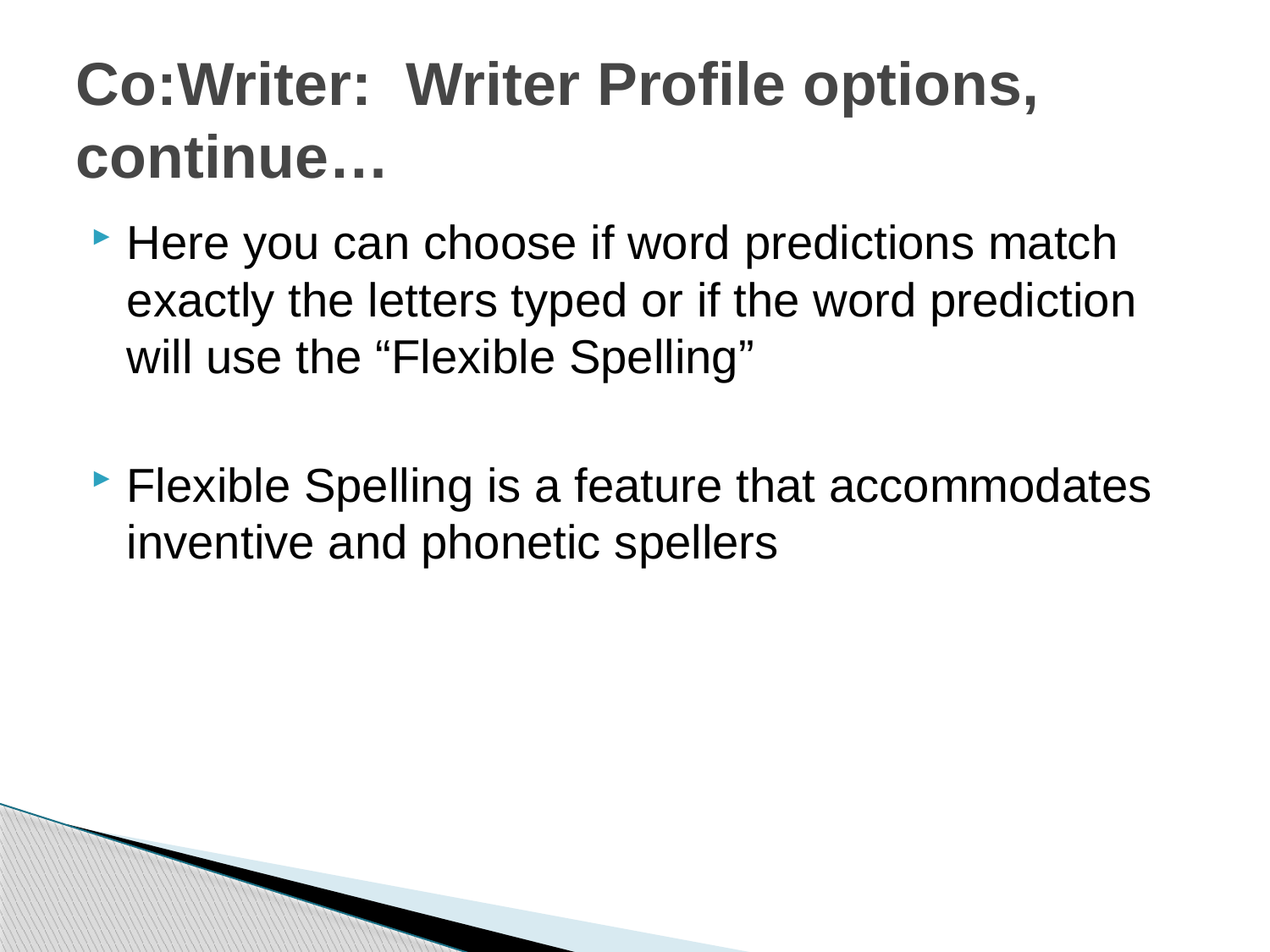

# Co:Writer:  Writer Profile options, continue…
Here you can choose if word predictions match exactly the letters typed or if the word prediction will use the “Flexible Spelling”

Flexible Spelling is a feature that accommodates inventive and phonetic spellers